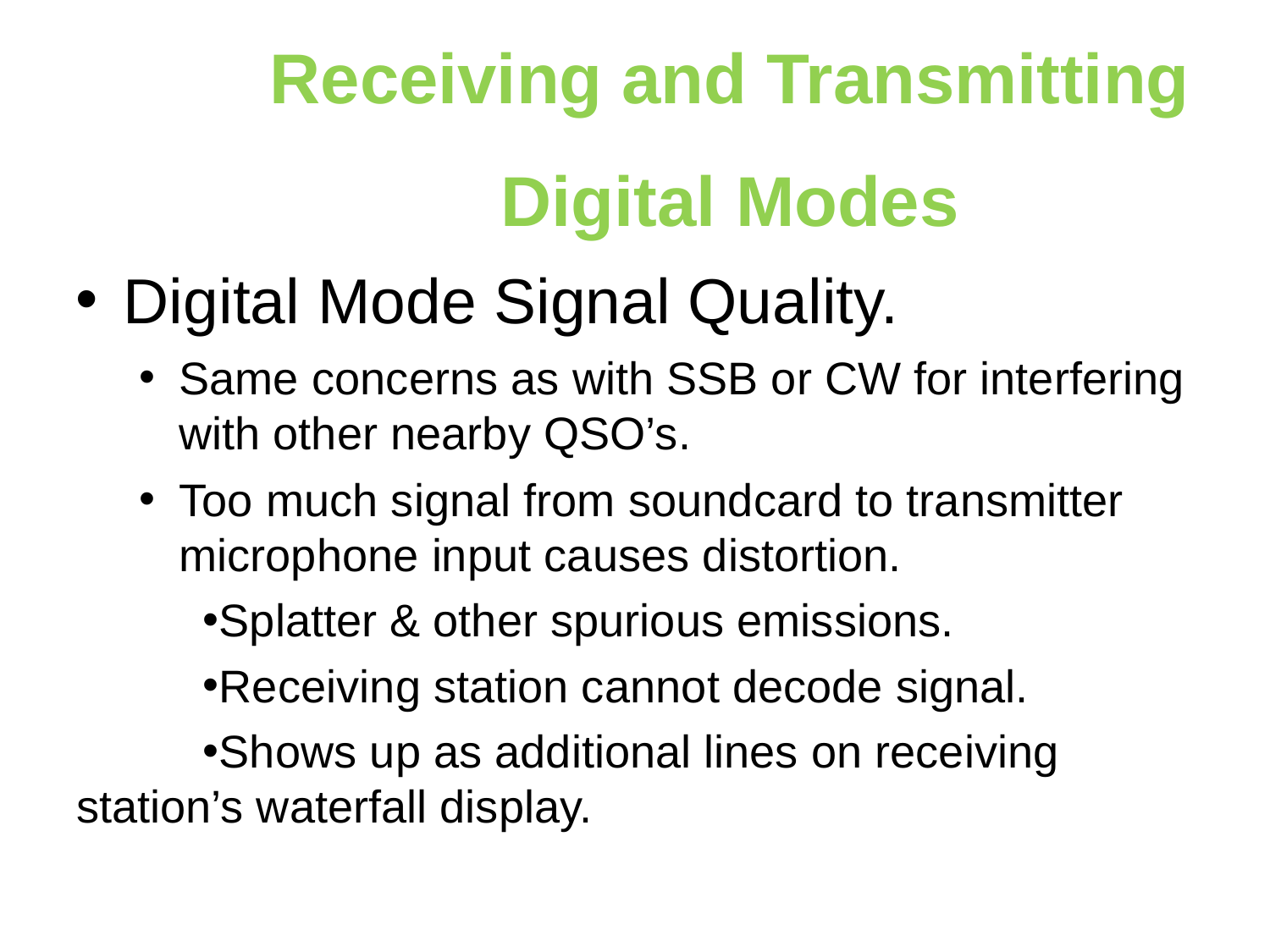

Receiving and Transmitting
Digital Modes
Digital Mode Signal Quality.
Same concerns as with SSB or CW for interfering with other nearby QSO’s.
Too much signal from soundcard to transmitter  microphone input causes distortion.
Splatter & other spurious emissions.
Receiving station cannot decode signal.
Shows up as additional lines on receiving station’s waterfall display.